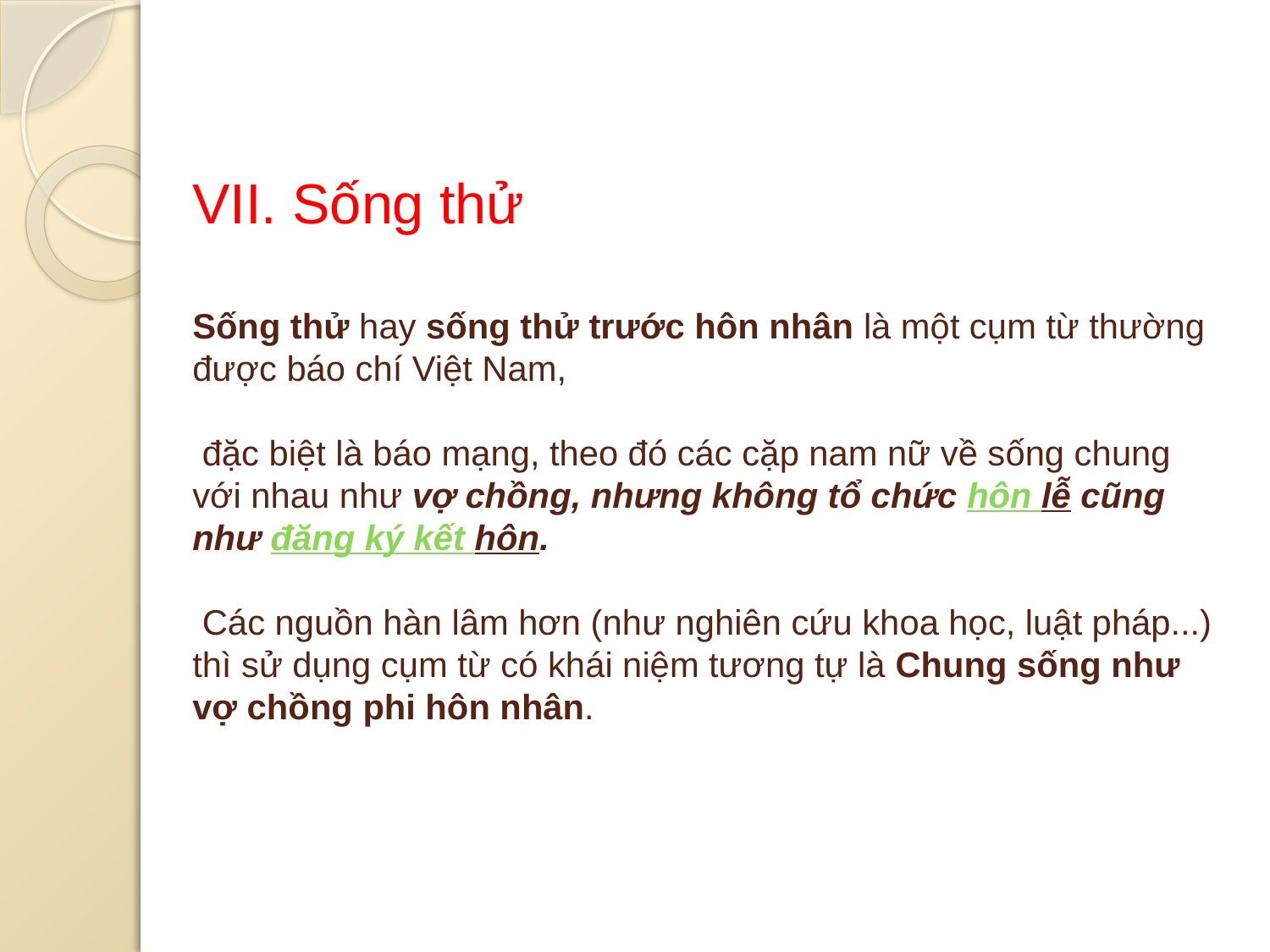

# VII. Sống thử Sống thử hay sống thử trước hôn nhân là một cụm từ thường được báo chí Việt Nam, đặc biệt là báo mạng, theo đó các cặp nam nữ về sống chung với nhau như vợ chồng, nhưng không tổ chức hôn lễ cũng như đăng ký kết hôn. Các nguồn hàn lâm hơn (như nghiên cứu khoa học, luật pháp...) thì sử dụng cụm từ có khái niệm tương tự là Chung sống như vợ chồng phi hôn nhân.